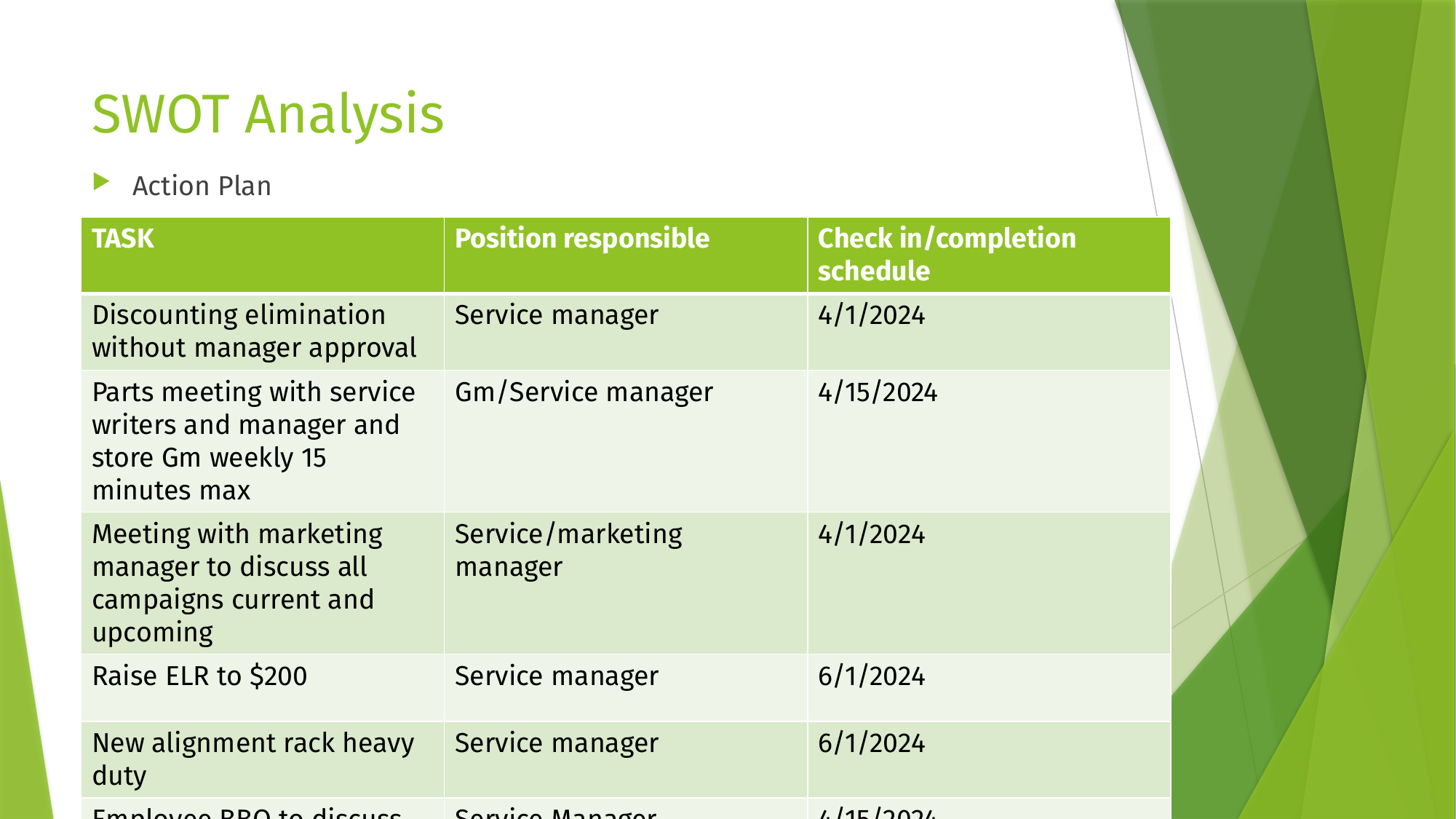

# SWOT Analysis
Action Plan

| TASK | Position responsible | Check in/completion schedule |
| --- | --- | --- |
| Discounting elimination without manager approval | Service manager | 4/1/2024 |
| Parts meeting with service writers and manager and store Gm weekly 15 minutes max | Gm/Service manager | 4/15/2024 |
| Meeting with marketing manager to discuss all campaigns current and upcoming | Service/marketing manager | 4/1/2024 |
| Raise ELR to $200 | Service manager | 6/1/2024 |
| New alignment rack heavy duty | Service manager | 6/1/2024 |
| Employee BBQ to discuss all goals | Service Manager | 4/15/2024 |
|  |  |  |